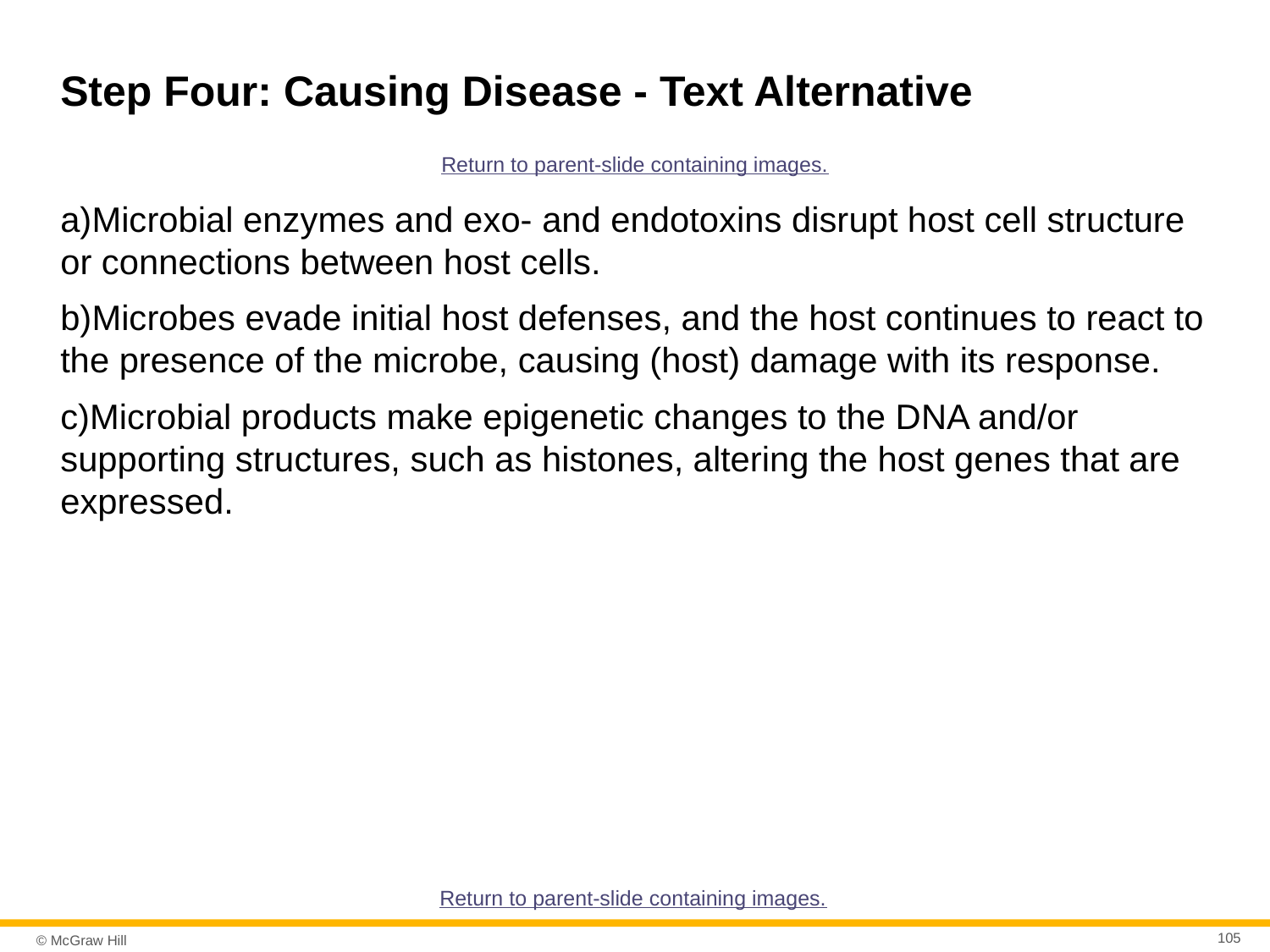

# Step Four: Causing Disease - Text Alternative
Return to parent-slide containing images.
Microbial enzymes and exo- and endotoxins disrupt host cell structure or connections between host cells.
Microbes evade initial host defenses, and the host continues to react to the presence of the microbe, causing (host) damage with its response.
Microbial products make epigenetic changes to the DNA and/or supporting structures, such as histones, altering the host genes that are expressed.
Return to parent-slide containing images.